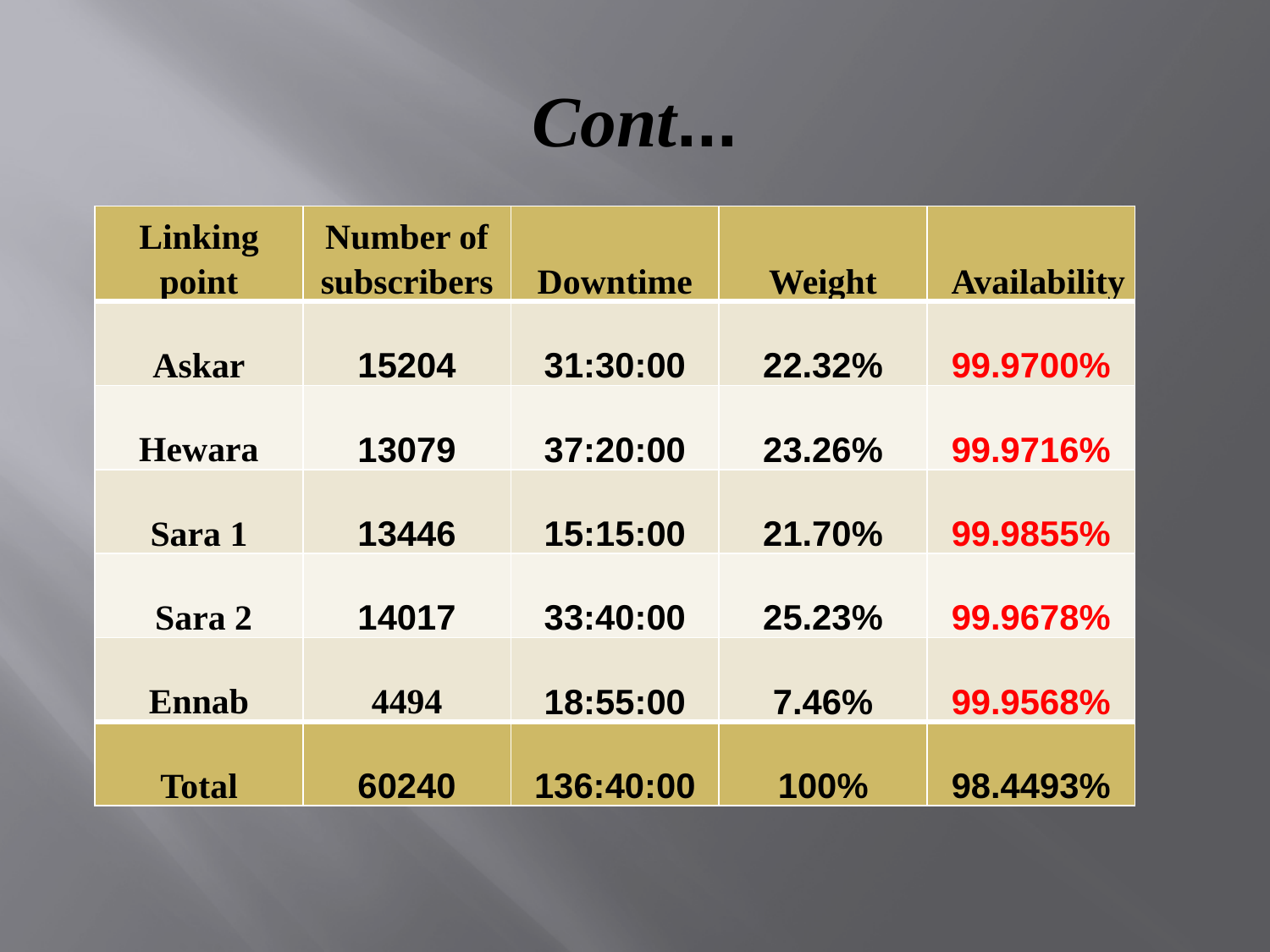

# Cont...
| Linking point | Number of subscribers | Downtime | Weight | Availability |
| --- | --- | --- | --- | --- |
| Askar | 15204 | 31:30:00 | 22.32% | 99.9700% |
| Hewara | 13079 | 37:20:00 | 23.26% | 99.9716% |
| Sara 1 | 13446 | 15:15:00 | 21.70% | 99.9855% |
| Sara 2 | 14017 | 33:40:00 | 25.23% | 99.9678% |
| Ennab | 4494 | 18:55:00 | 7.46% | 99.9568% |
| Total | 60240 | 136:40:00 | 100% | 98.4493% |